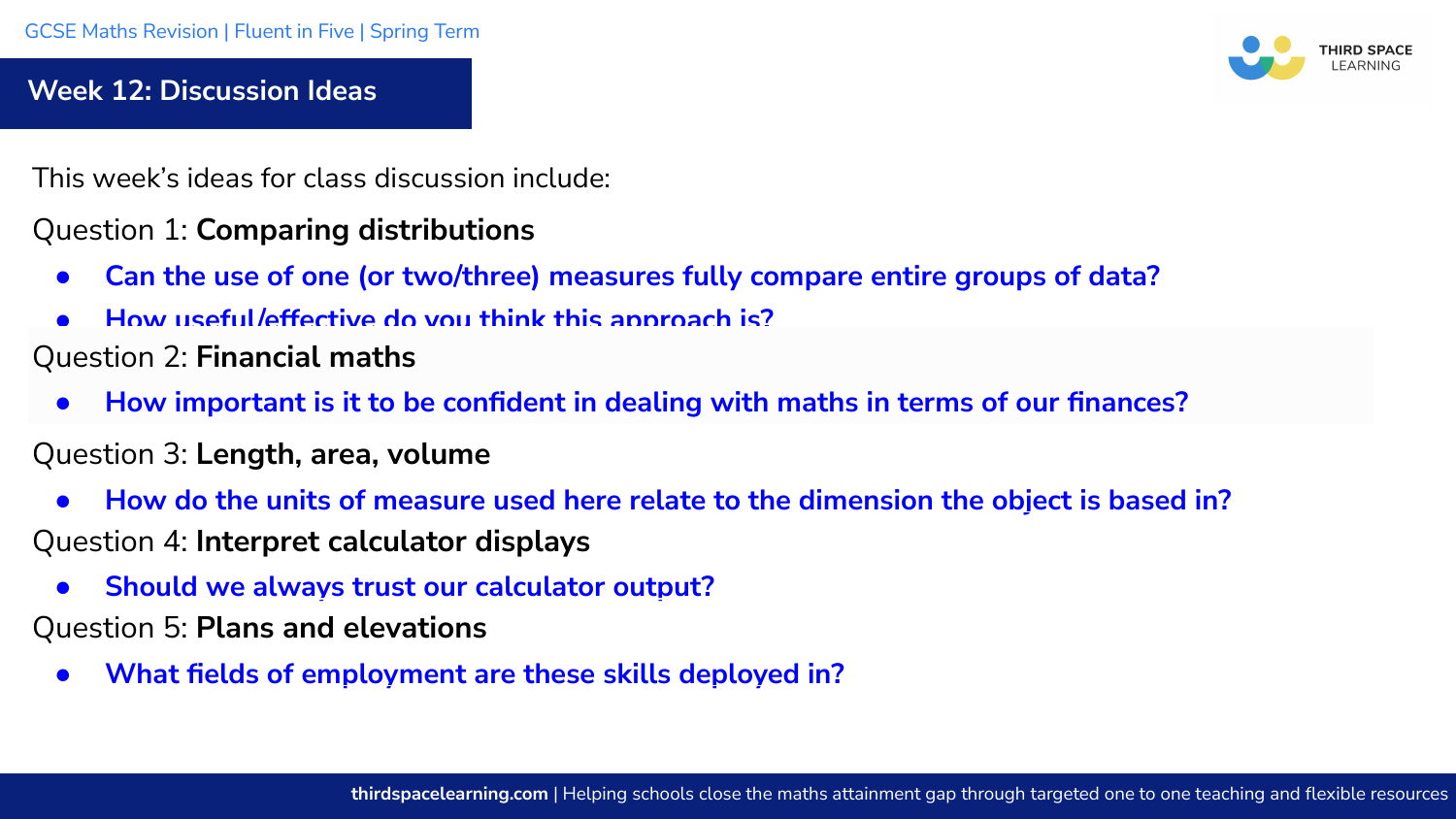

Week 12: Discussion Ideas
| This week’s ideas for class discussion include: |
| --- |
| Question 1: Comparing distributions Can the use of one (or two/three) measures fully compare entire groups of data? How useful/effective do you think this approach is? |
| Question 2: Financial maths How important is it to be confident in dealing with maths in terms of our finances? |
| Question 3: Length, area, volume How do the units of measure used here relate to the dimension the object is based in? |
| Question 4: Interpret calculator displays Should we always trust our calculator output? |
| Question 5: Plans and elevations What fields of employment are these skills deployed in? |